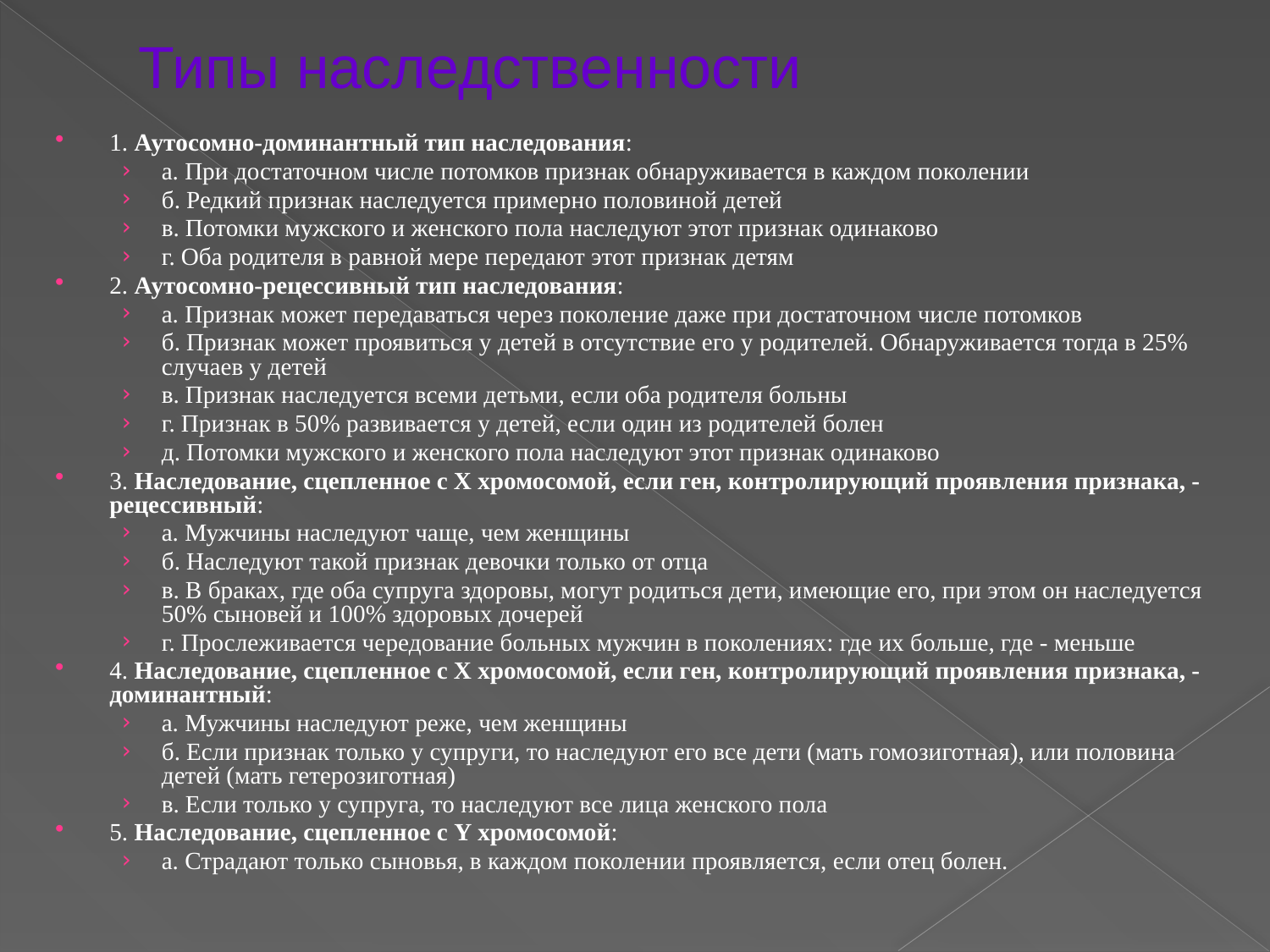

# Типы наследственности
1. Аутосомно-доминантный тип наследования:
а. При достаточном числе потомков признак обнаруживается в каждом поколении
б. Редкий признак наследуется примерно половиной детей
в. Потомки мужского и женского пола наследуют этот признак одинаково
г. Оба родителя в равной мере передают этот признак детям
2. Аутосомно-рецессивный тип наследования:
а. Признак может передаваться через поколение даже при достаточном числе потомков
б. Признак может проявиться у детей в отсутствие его у родителей. Обнаруживается тогда в 25% случаев у детей
в. Признак наследуется всеми детьми, если оба родителя больны
г. Признак в 50% развивается у детей, если один из родителей болен
д. Потомки мужского и женского пола наследуют этот признак одинаково
3. Наследование, сцепленное с Х хромосомой, если ген, контролирующий проявления признака, - рецессивный:
а. Мужчины наследуют чаще, чем женщины
б. Наследуют такой признак девочки только от отца
в. В браках, где оба супруга здоровы, могут родиться дети, имеющие его, при этом он наследуется 50% сыновей и 100% здоровых дочерей
г. Прослеживается чередование больных мужчин в поколениях: где их больше, где - меньше
4. Наследование, сцепленное с Х хромосомой, если ген, контролирующий проявления признака, - доминантный:
а. Мужчины наследуют реже, чем женщины
б. Если признак только у супруги, то наследуют его все дети (мать гомозиготная), или половина детей (мать гетерозиготная)
в. Если только у супруга, то наследуют все лица женского пола
5. Наследование, сцепленное с Y хромосомой:
а. Страдают только сыновья, в каждом поколении проявляется, если отец болен.